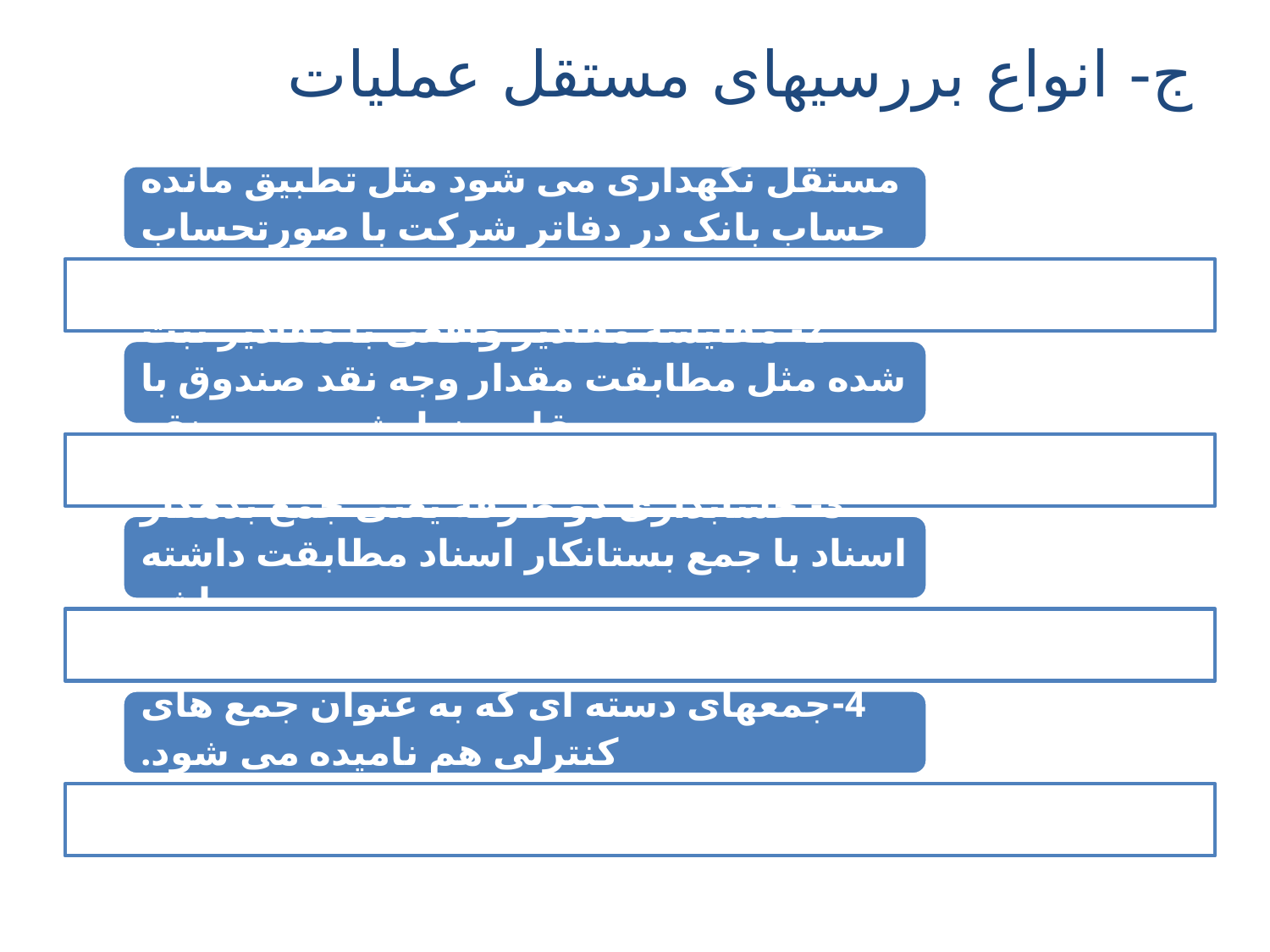

# ج- انواع بررسیهای مستقل عملیات
1-تطبیق مانده حسابهایی که به صورت مستقل نگهداری می شود مثل تطبیق مانده
حساب بانک در دفاتر شرکت با صورتحساب بانک
2- مقایسه مقادیر واقعی با مقادیر ثبت شده مثل مطابقت مقدار وجه نقد صندوق با مقادیر نوار ثبت وجوه نقد
3- حسابداری دو طرفه یعنی جمع بدهکار اسناد با جمع بستانکار اسناد مطابقت داشته باشد
4-جمعهای دسته ای که به عنوان جمع های کنترلی هم نامیده می شود.